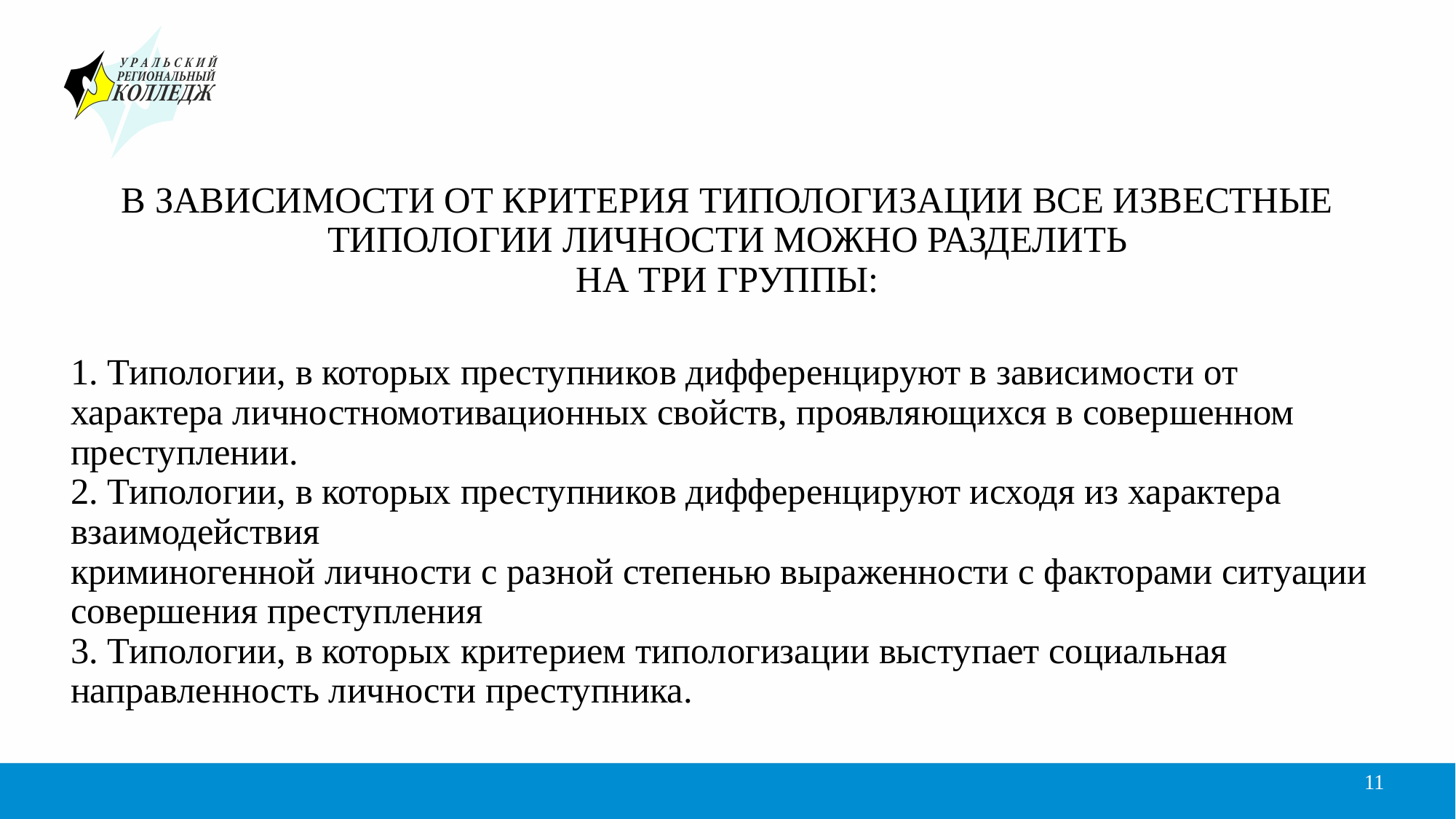

#
В ЗАВИСИМОСТИ ОТ КРИТЕРИЯ ТИПОЛОГИЗАЦИИ ВСЕ ИЗВЕСТНЫЕ
ТИПОЛОГИИ ЛИЧНОСТИ МОЖНО РАЗДЕЛИТЬ
НА ТРИ ГРУППЫ:
1. Типологии, в которых преступников дифференцируют в зависимости от характера личностномотивационных свойств, проявляющихся в совершенном преступлении.
2. Типологии, в которых преступников дифференцируют исходя из характера взаимодействия
криминогенной личности с разной степенью выраженности с факторами ситуации
совершения преступления
3. Типологии, в которых критерием типологизации выступает социальная
направленность личности преступника.
11